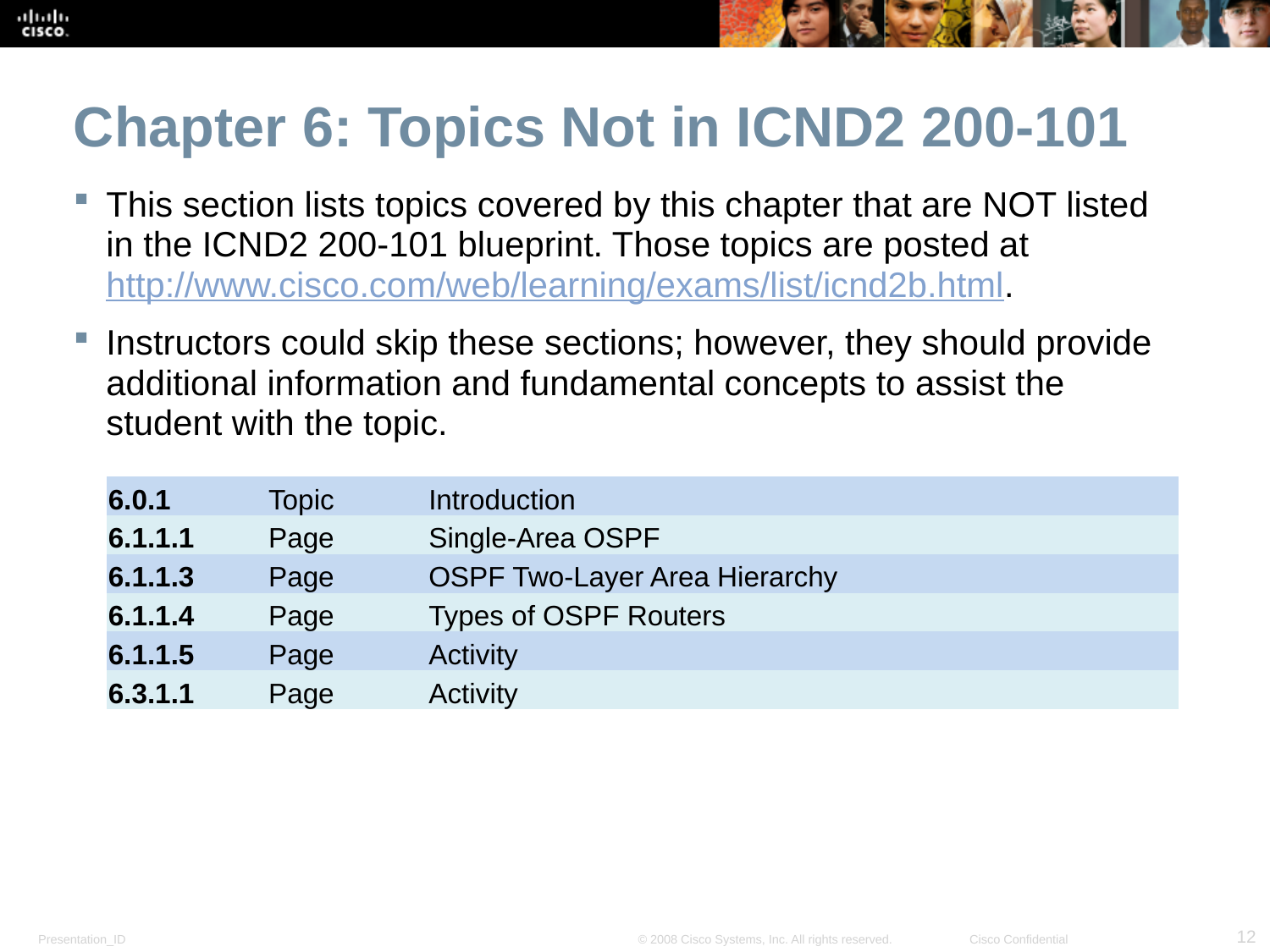

Chapter 6: Topics Not in ICND2 200-101
This section lists topics covered by this chapter that are NOT listed in the ICND2 200-101 blueprint. Those topics are posted at http://www.cisco.com/web/learning/exams/list/icnd2b.html.
Instructors could skip these sections; however, they should provide additional information and fundamental concepts to assist the student with the topic.

| 6.0.1 | Topic | Introduction |
| --- | --- | --- |
| 6.1.1.1 | Page | Single-Area OSPF |
| 6.1.1.3 | Page | OSPF Two-Layer Area Hierarchy |
| 6.1.1.4 | Page | Types of OSPF Routers |
| 6.1.1.5 | Page | Activity |
| 6.3.1.1 | Page | Activity |